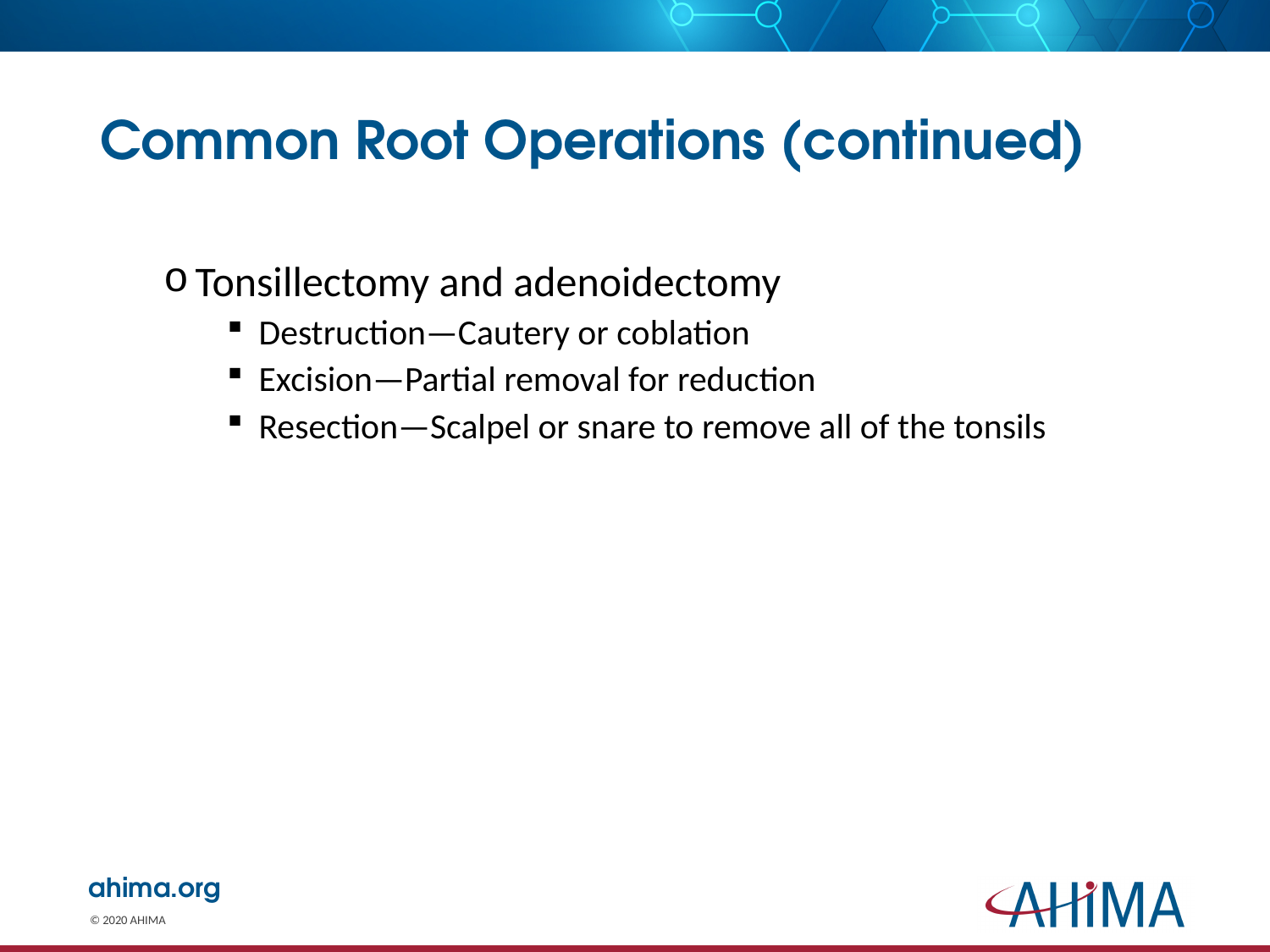

# Common Root Operations (continued)
Tonsillectomy and adenoidectomy
Destruction—Cautery or coblation
Excision—Partial removal for reduction
Resection—Scalpel or snare to remove all of the tonsils